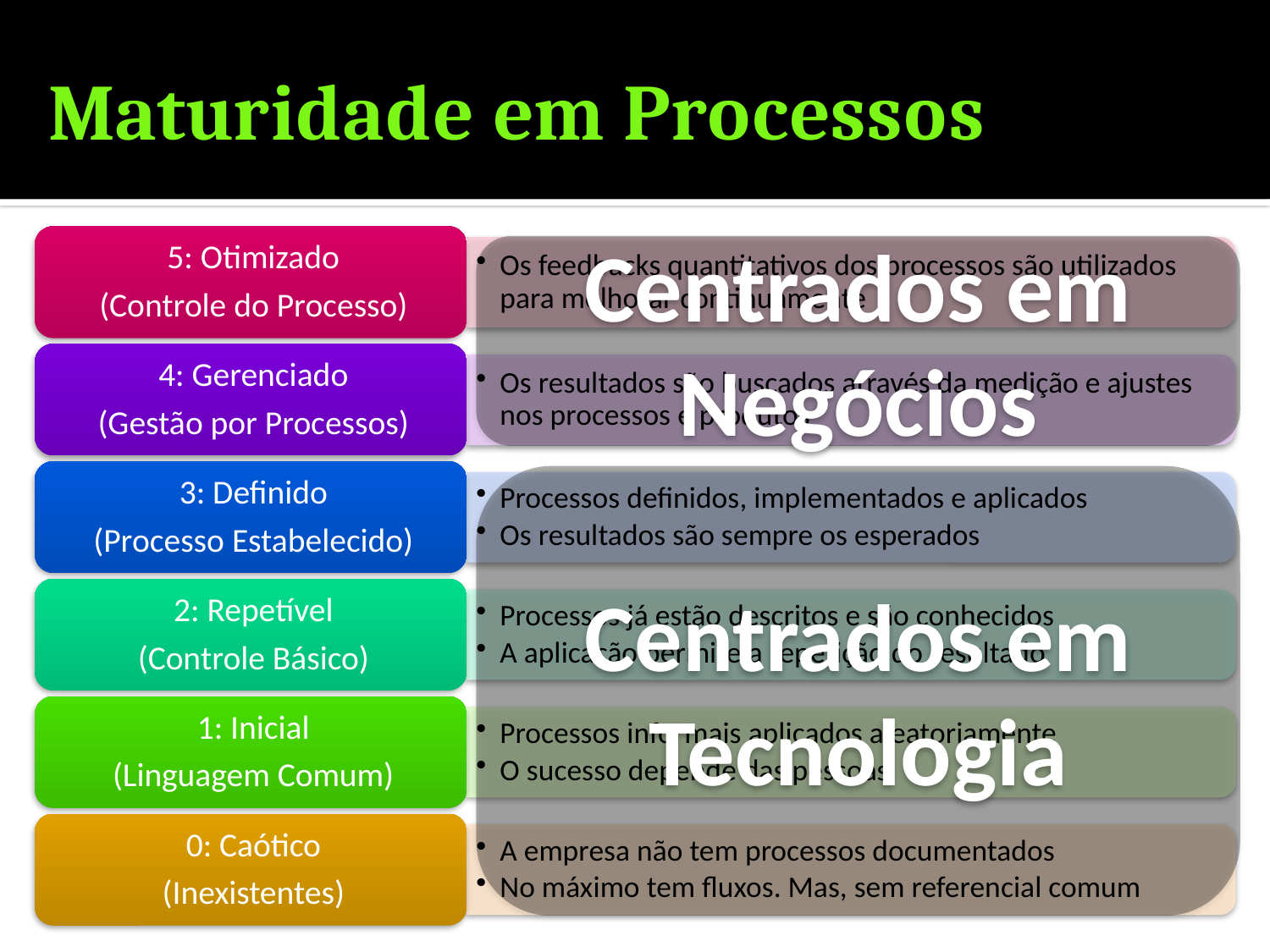

# Maturidade em Processos
Os feedbacks quantitativos dos processos são utilizados para melhorar continuamente
5: Otimizado
(Controle do Processo)
Os resultados são buscados através da medição e ajustes nos processos e produtos
4: Gerenciado
(Gestão por Processos)
Processos definidos, implementados e aplicados
Os resultados são sempre os esperados
3: Definido
(Processo Estabelecido)
Processos já estão descritos e são conhecidos
A aplicação permite a repetição do resultado
2: Repetível
(Controle Básico)
Processos informais aplicados aleatoriamente
O sucesso depende das pessoas
1: Inicial
(Linguagem Comum)
A empresa não tem processos documentados
No máximo tem fluxos. Mas, sem referencial comum
0: Caótico
(Inexistentes)
Centrados em Negócios
Centrados em Tecnologia